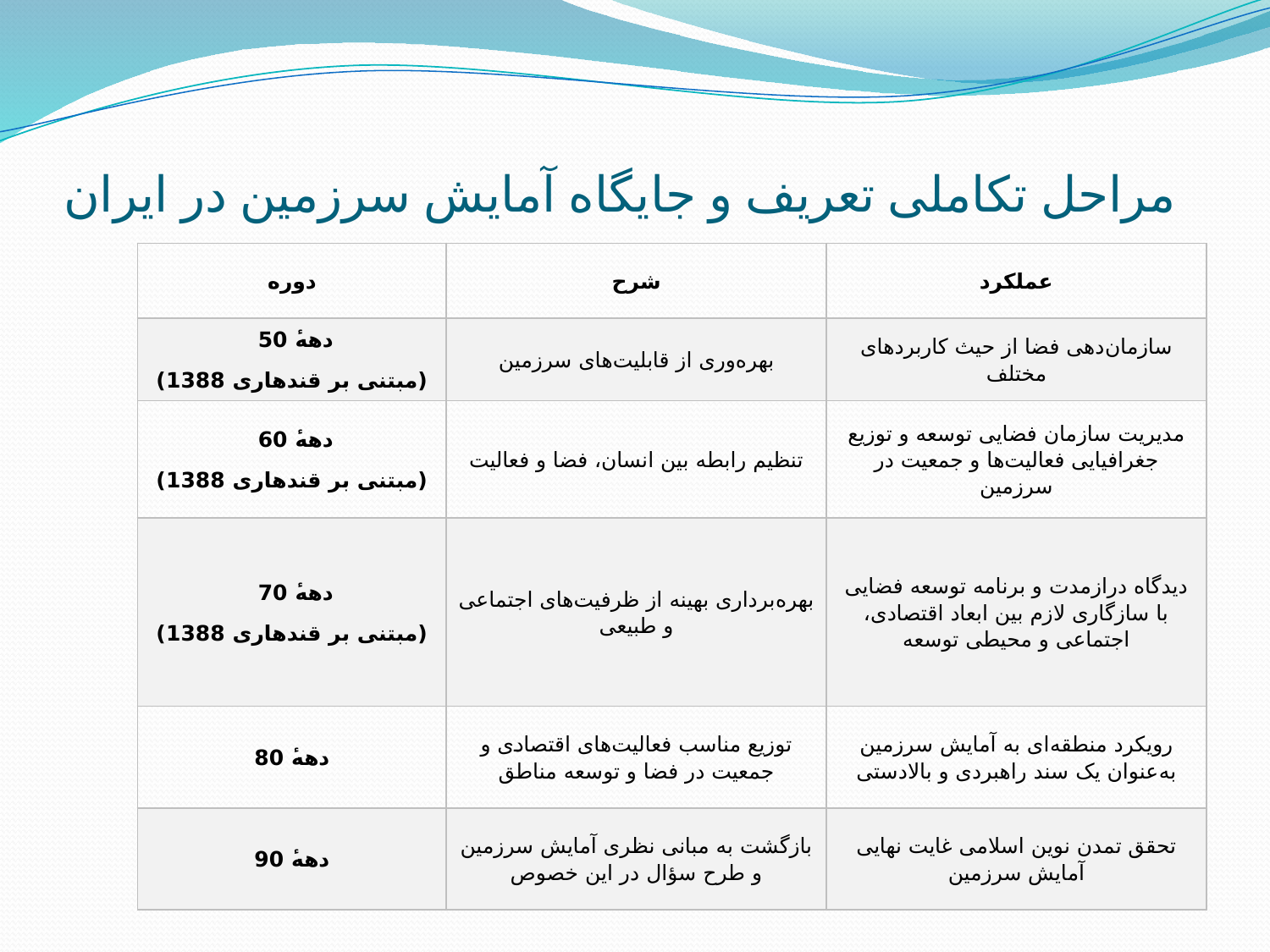

# مراحل تکاملی تعریف و جایگاه آمایش سرزمین در ایران
| دوره | شرح | عملکرد |
| --- | --- | --- |
| دههٔ 50 (مبتنی بر قندهاری 1388) | بهره‌وری از قابلیت‌های سرزمین | سازمان‌دهی فضا از حیث کاربردهای مختلف |
| دههٔ 60 (مبتنی بر قندهاری 1388) | تنظیم رابطه بین انسان، فضا و فعالیت | مدیریت سازمان فضایی توسعه و توزیع جغرافیایی فعالیت‌ها و جمعیت در سرزمین |
| دههٔ 70 (مبتنی بر قندهاری 1388) | بهره‌برداری بهینه از ظرفیت‌های اجتماعی و طبیعی | دیدگاه درازمدت و برنامه توسعه فضایی با سازگاری لازم بین ابعاد اقتصادی، اجتماعی و محیطی توسعه |
| دههٔ 80 | توزیع مناسب فعالیت‌های اقتصادی و جمعیت در فضا و توسعه مناطق | رویکرد منطقه‌ای به آمایش سرزمین به‌عنوان یک سند راهبردی و بالادستی |
| دههٔ 90 | بازگشت به مبانی نظری آمایش سرزمین و طرح سؤال در این خصوص | تحقق تمدن نوین اسلامی غایت نهایی آمایش سرزمین |